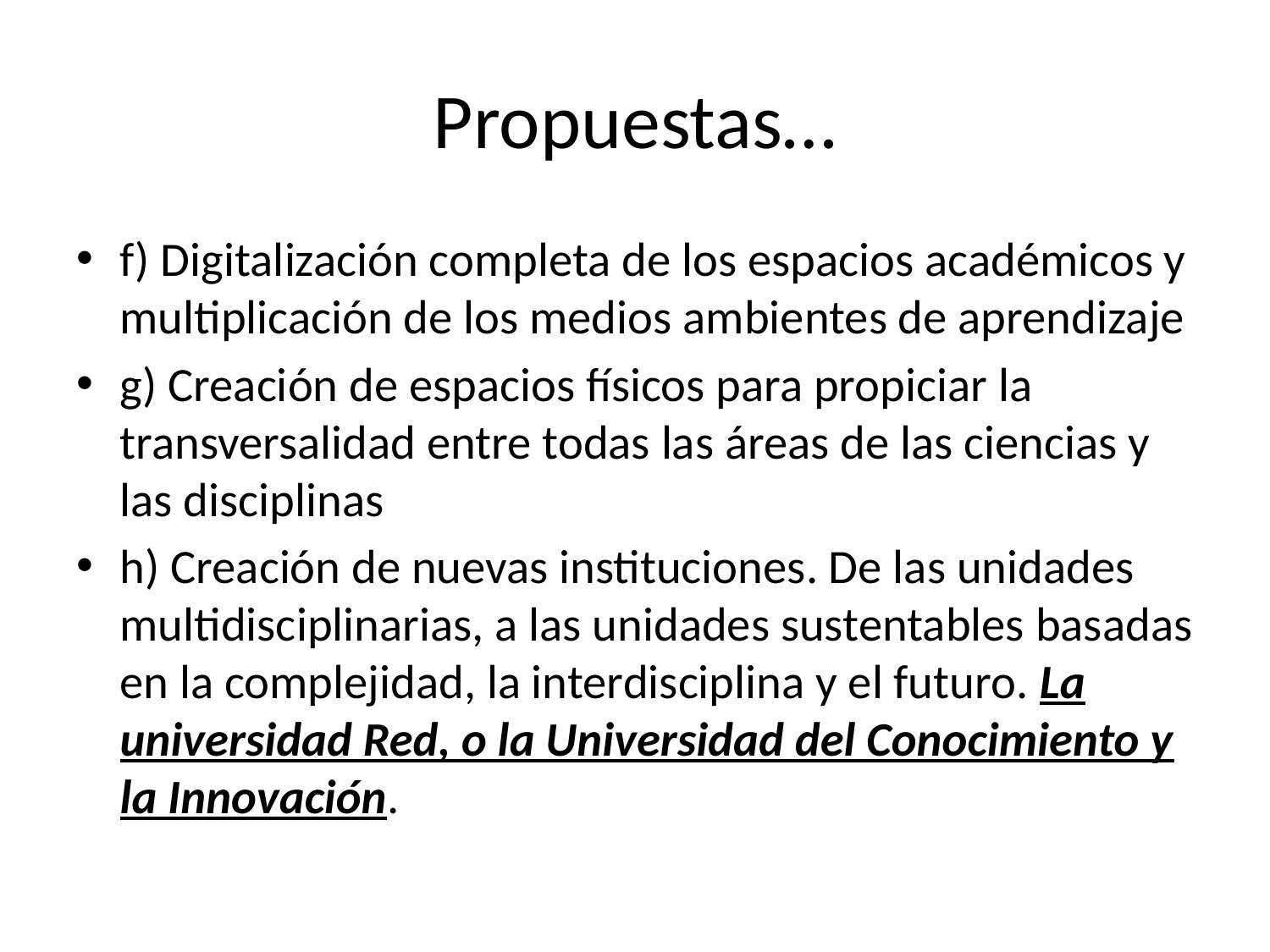

# Propuestas…
f) Digitalización completa de los espacios académicos y multiplicación de los medios ambientes de aprendizaje
g) Creación de espacios físicos para propiciar la transversalidad entre todas las áreas de las ciencias y las disciplinas
h) Creación de nuevas instituciones. De las unidades multidisciplinarias, a las unidades sustentables basadas en la complejidad, la interdisciplina y el futuro. La universidad Red, o la Universidad del Conocimiento y la Innovación.